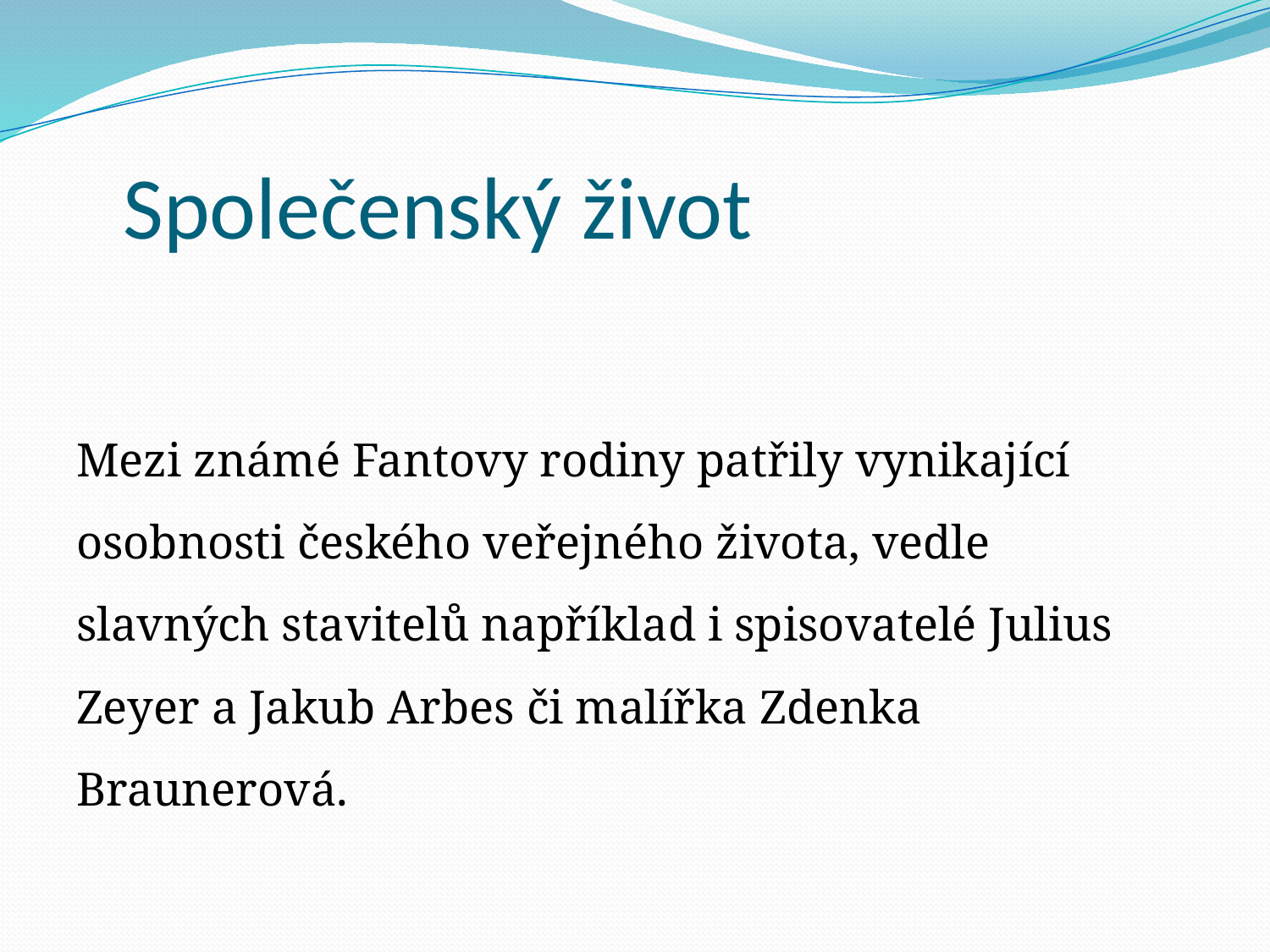

# Společenský život

Mezi známé Fantovy rodiny patřily vynikající osobnosti českého veřejného života, vedle slavných stavitelů například i spisovatelé Julius Zeyer a Jakub Arbes či malířka Zdenka Braunerová.